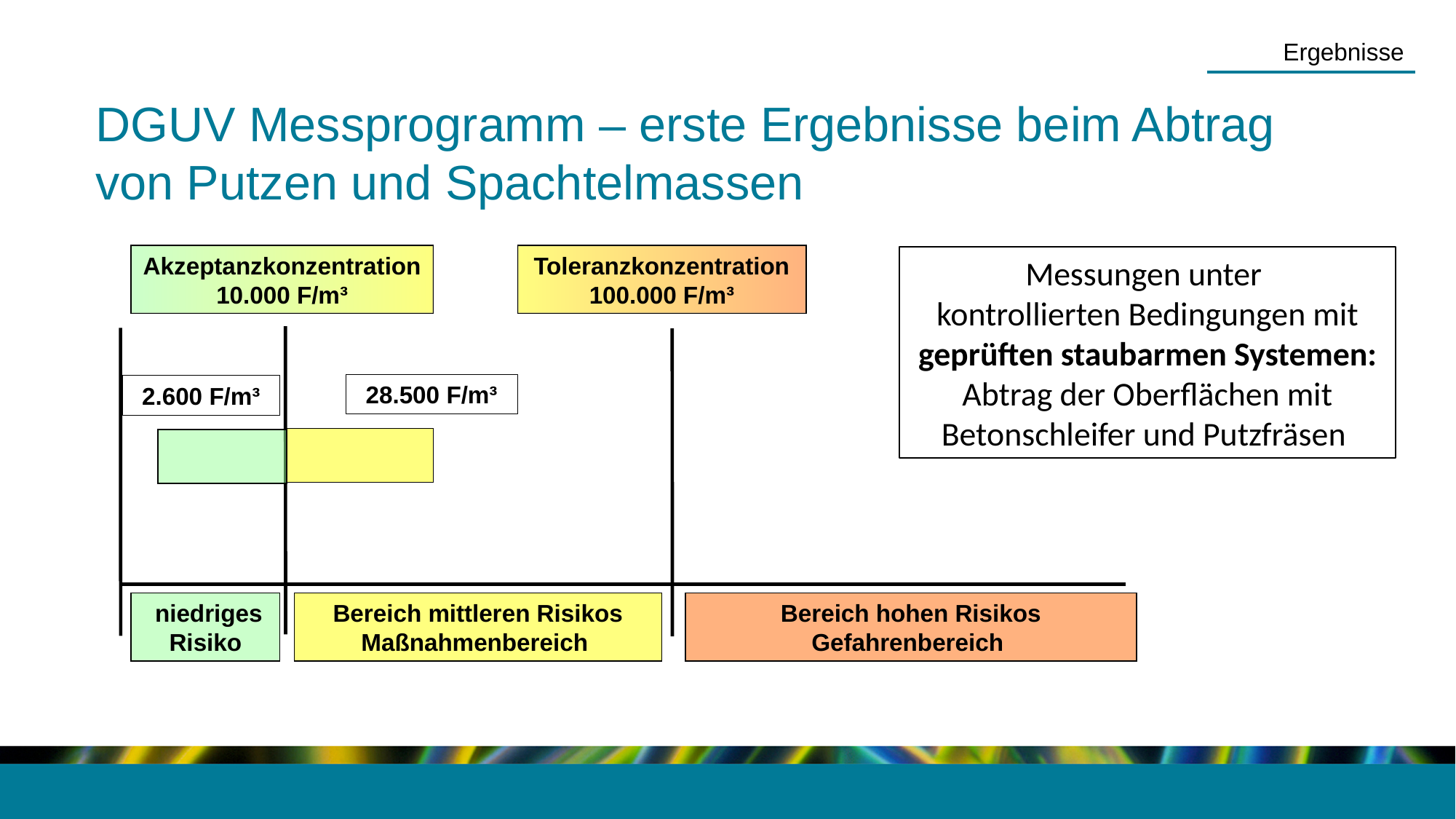

Ergebnisse
DGUV Messprogramm – erste Ergebnisse beim Abtrag von Putzen und Spachtelmassen
Toleranzkonzentration 100.000 F/m³
Akzeptanzkonzentration 10.000 F/m³
28.500 F/m³
2.600 F/m³

 niedriges Risiko
Bereich hohen Risikos
Gefahrenbereich
Bereich mittleren Risikos
Maßnahmenbereich
Messungen unter
kontrollierten Bedingungen mit geprüften staubarmen Systemen:
Abtrag der Oberflächen mit Betonschleifer und Putzfräsen